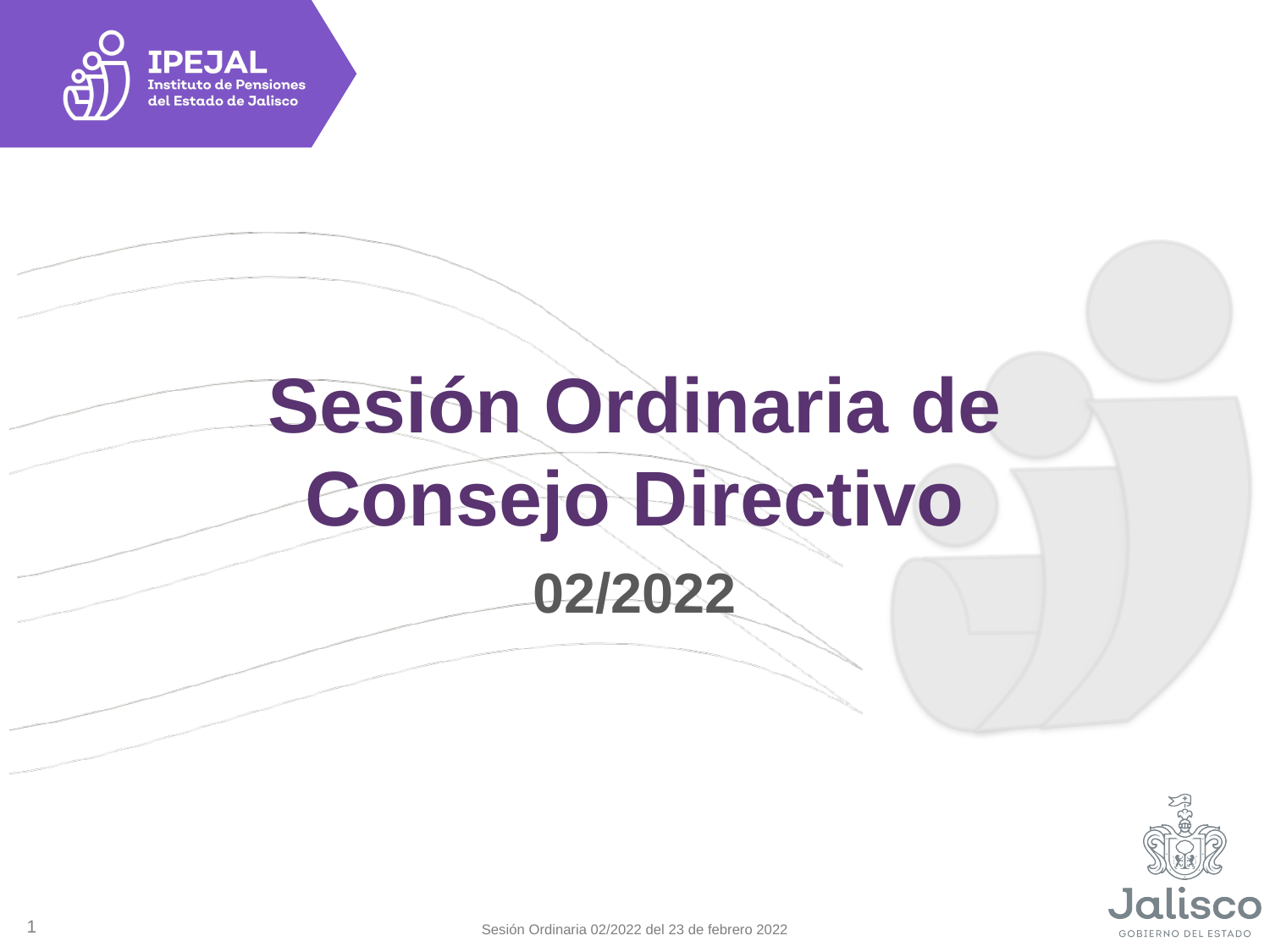

# Sesión Ordinaria de Consejo Directivo
02/2022
1
Sesión Ordinaria 02/2022 del 23 de febrero 2022